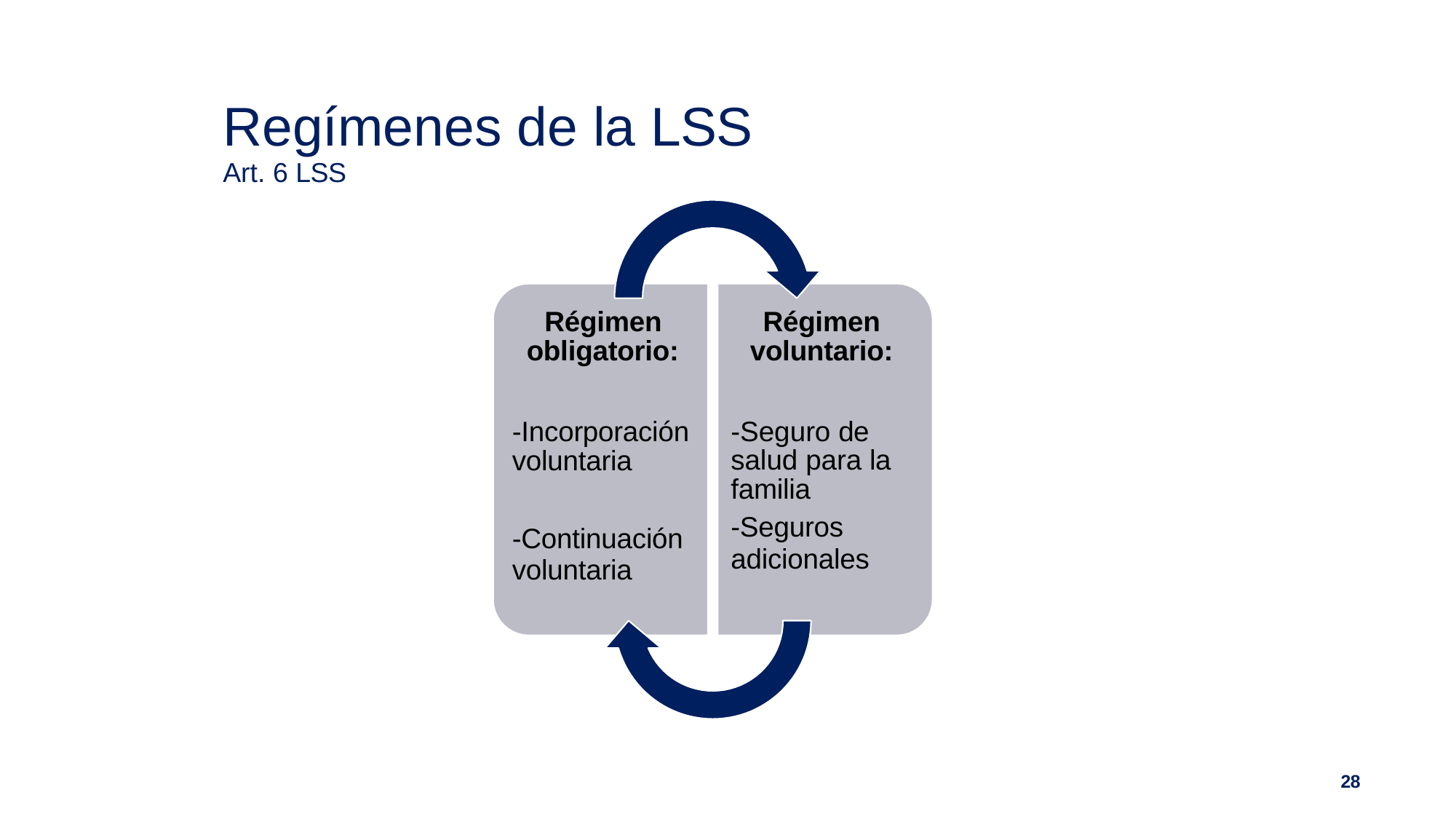

# Regímenes de la LSS
Art. 6 LSS

Régimen obligatorio:
Régimen voluntario:
-Incorporación voluntaria
-Seguro de salud para la familia
-Seguros
adicionales
-Continuación
voluntaria
28